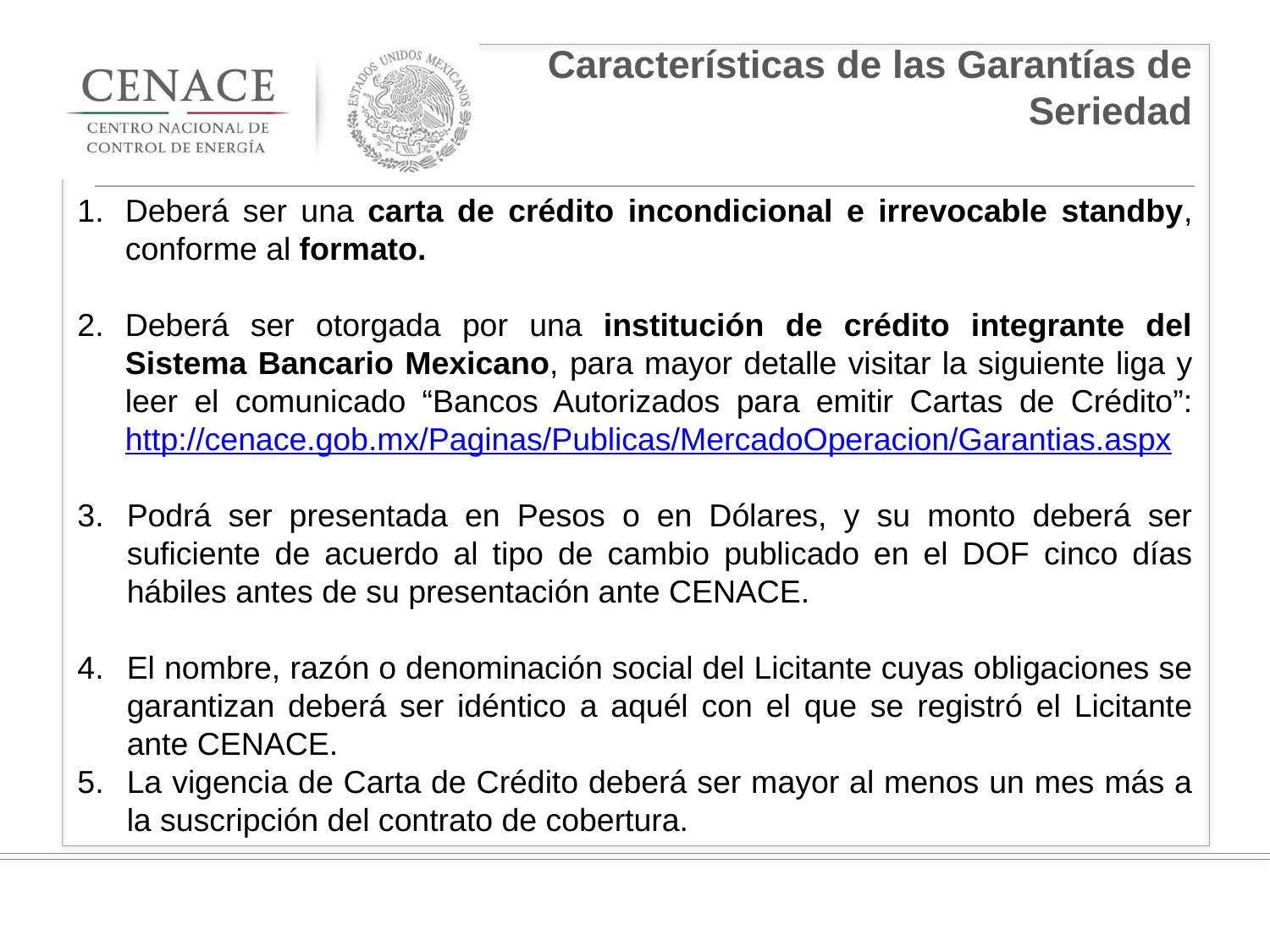

Características de las Garantías de Seriedad

Deberá ser una carta de crédito incondicional e irrevocable standby, conforme al formato.

Deberá ser otorgada por una institución de crédito integrante del Sistema Bancario Mexicano, para mayor detalle visitar la siguiente liga y leer el comunicado “Bancos Autorizados para emitir Cartas de Crédito”: http://cenace.gob.mx/Paginas/Publicas/MercadoOperacion/Garantias.aspx

Podrá ser presentada en Pesos o en Dólares, y su monto deberá ser suficiente de acuerdo al tipo de cambio publicado en el DOF cinco días hábiles antes de su presentación ante CENACE.

El nombre, razón o denominación social del Licitante cuyas obligaciones se garantizan deberá ser idéntico a aquél con el que se registró el Licitante ante CENACE.
La vigencia de Carta de Crédito deberá ser mayor al menos un mes más a la suscripción del contrato de cobertura.